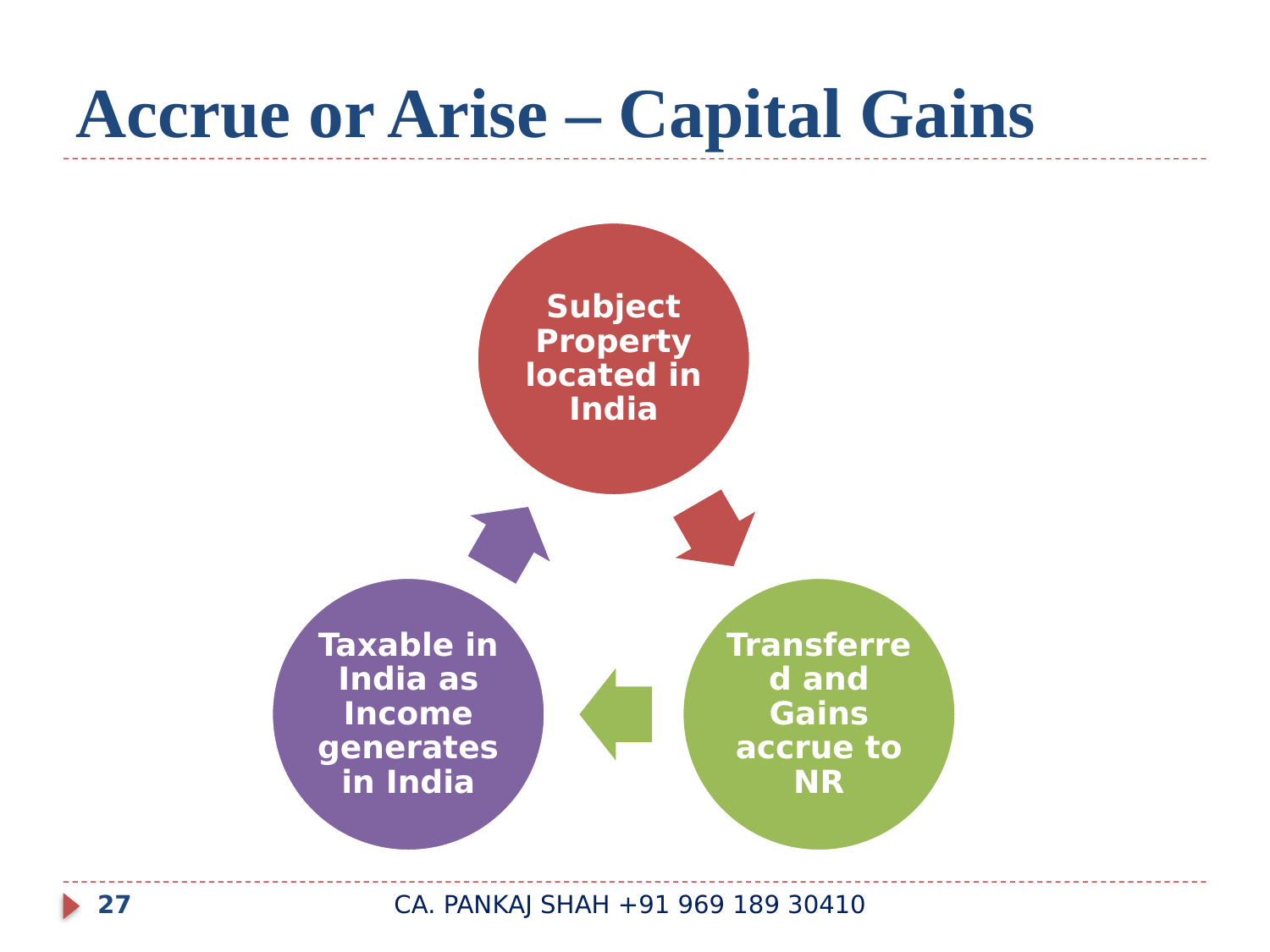

# Accrue or Arise – Capital Gains
Subject Property located in India

Transferred and Gains accrue to NR

Taxable in India as Income generates in India

27
CA. PANKAJ SHAH +91 969 189 30410